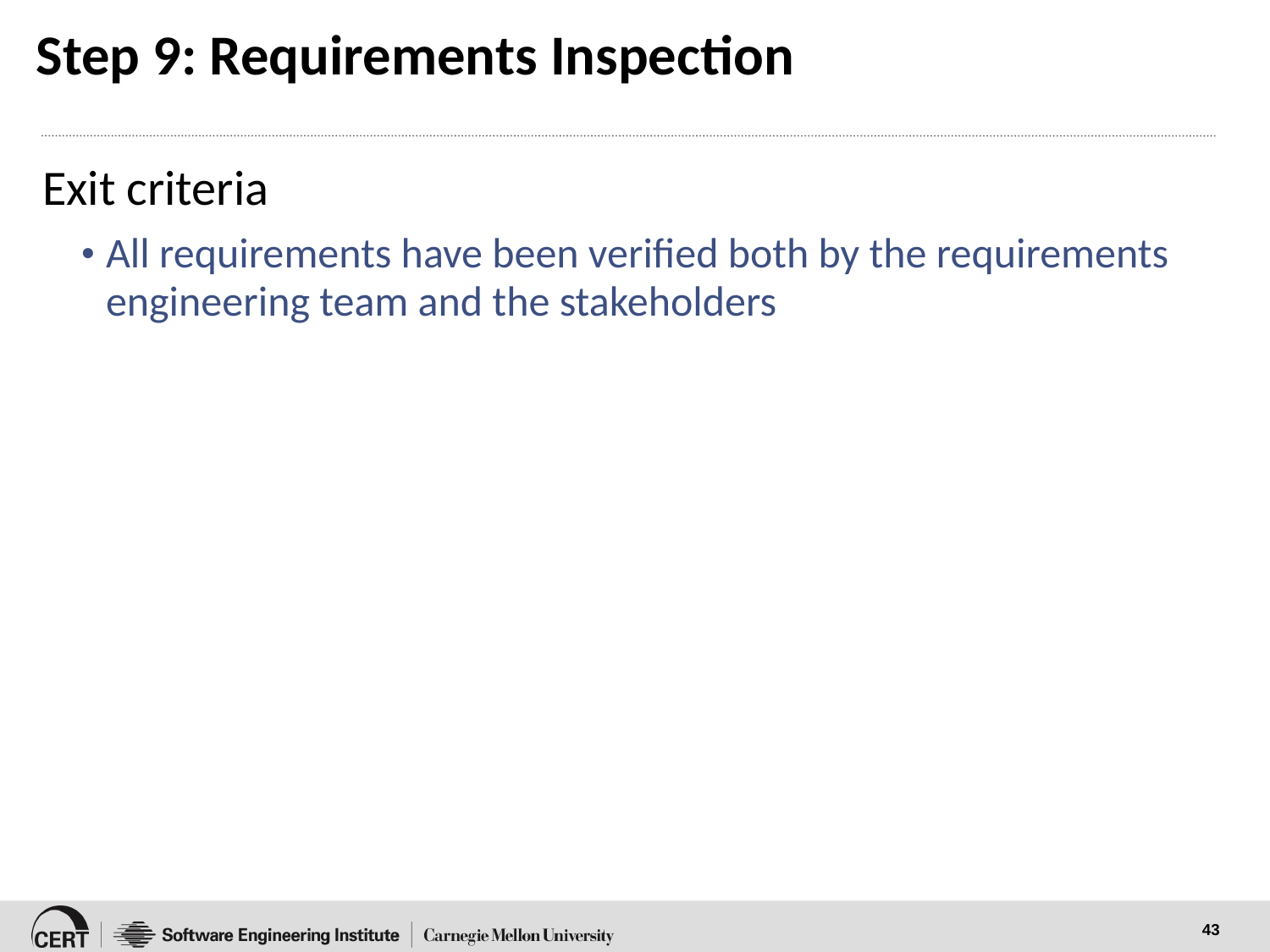

# Step 9: Requirements Inspection
Exit criteria
All requirements have been verified both by the requirements engineering team and the stakeholders